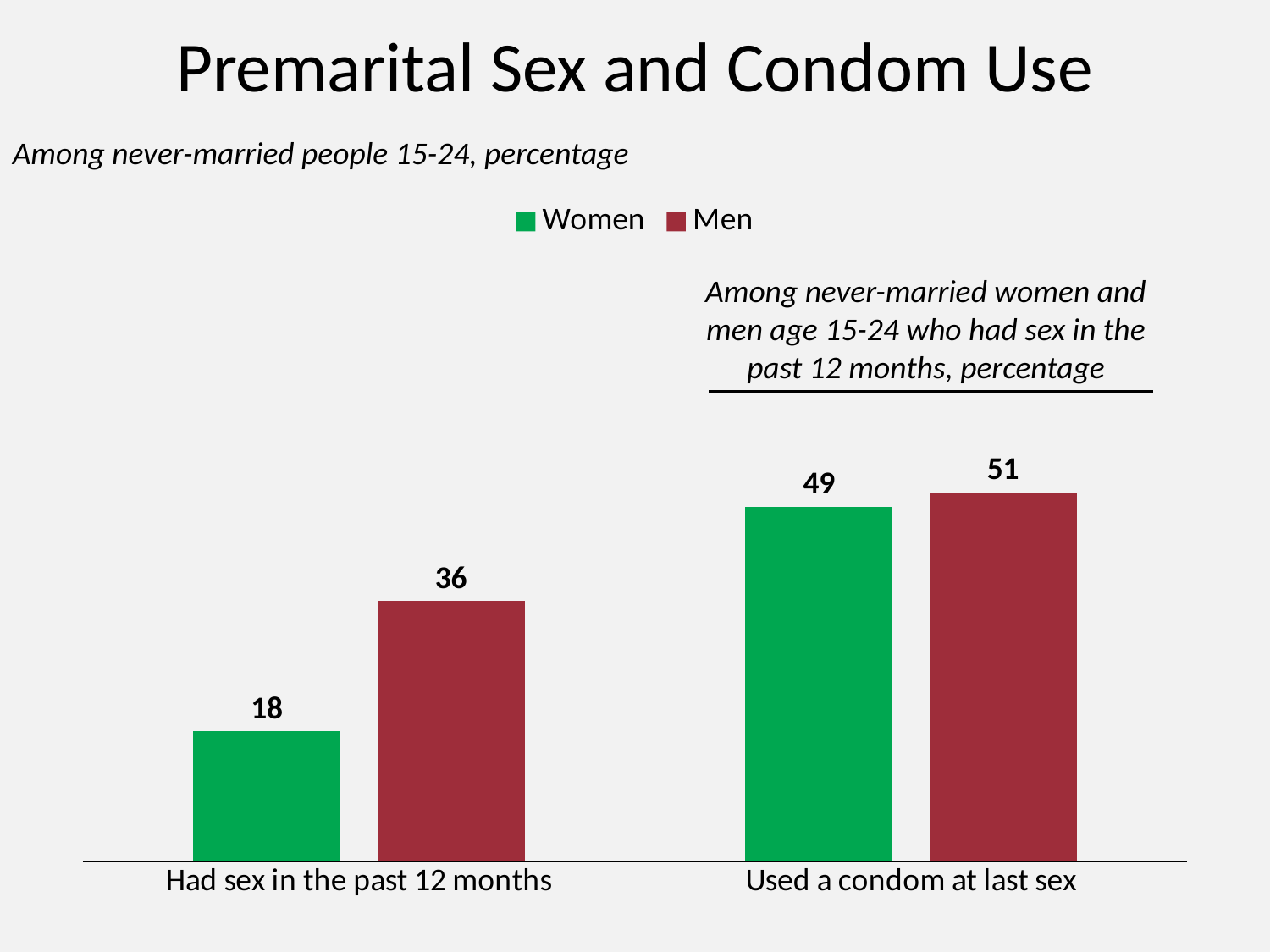

# Premarital Sex and Condom Use
Among never-married people 15-24, percentage

### Chart

| Category | Women | Men |
|---|---|---|
| Had sex in the past 12 months | 18.0 | 36.0 |
| Used a condom at last sex | 49.0 | 51.0 |
Among never-married women and men age 15-24 who had sex in the past 12 months, percentage